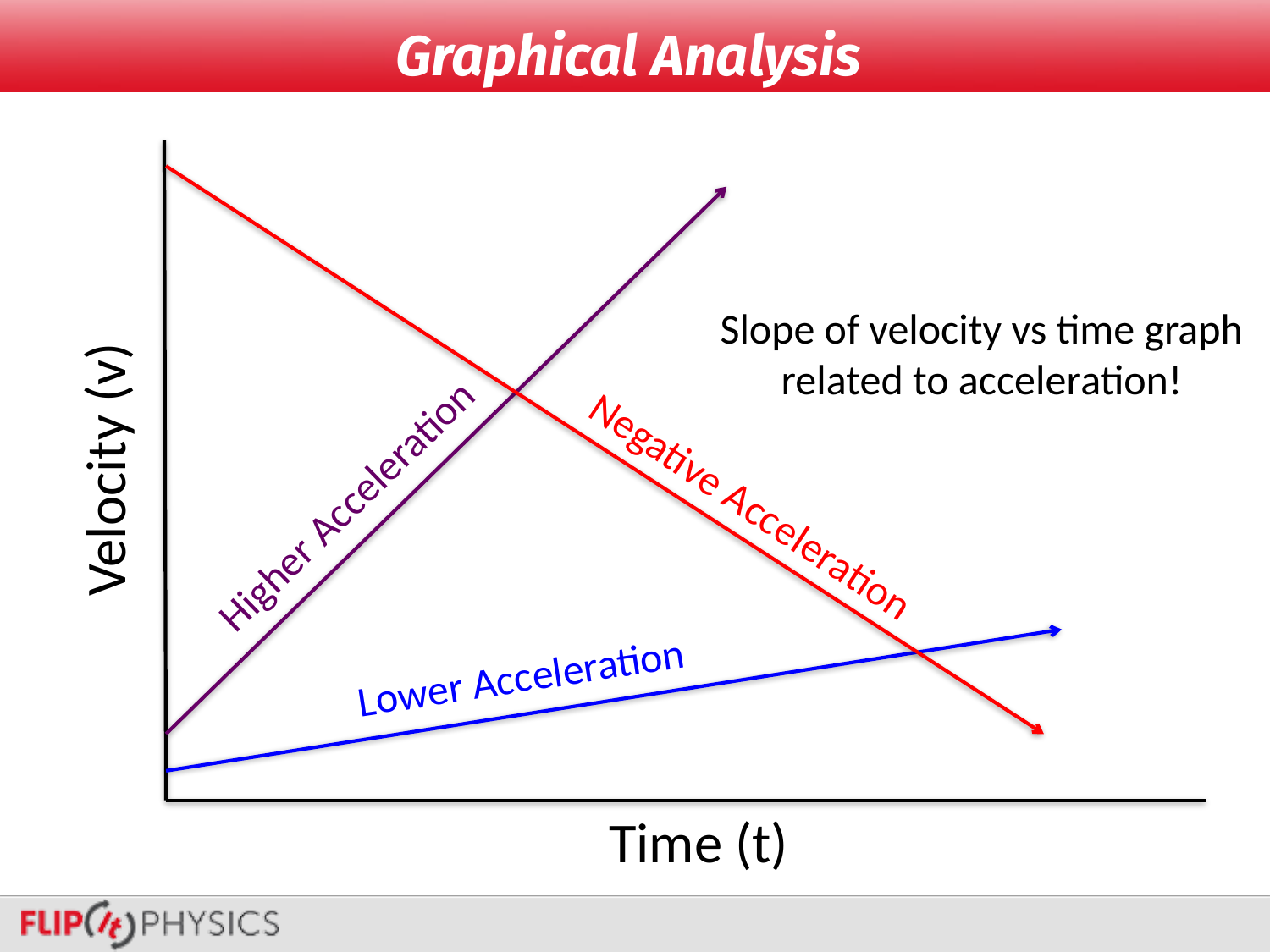

# Graphical Analysis
Slope of velocity vs time graph
related to acceleration!
Velocity (v)
Higher Acceleration
Negative Acceleration
Lower Acceleration
Time (t)